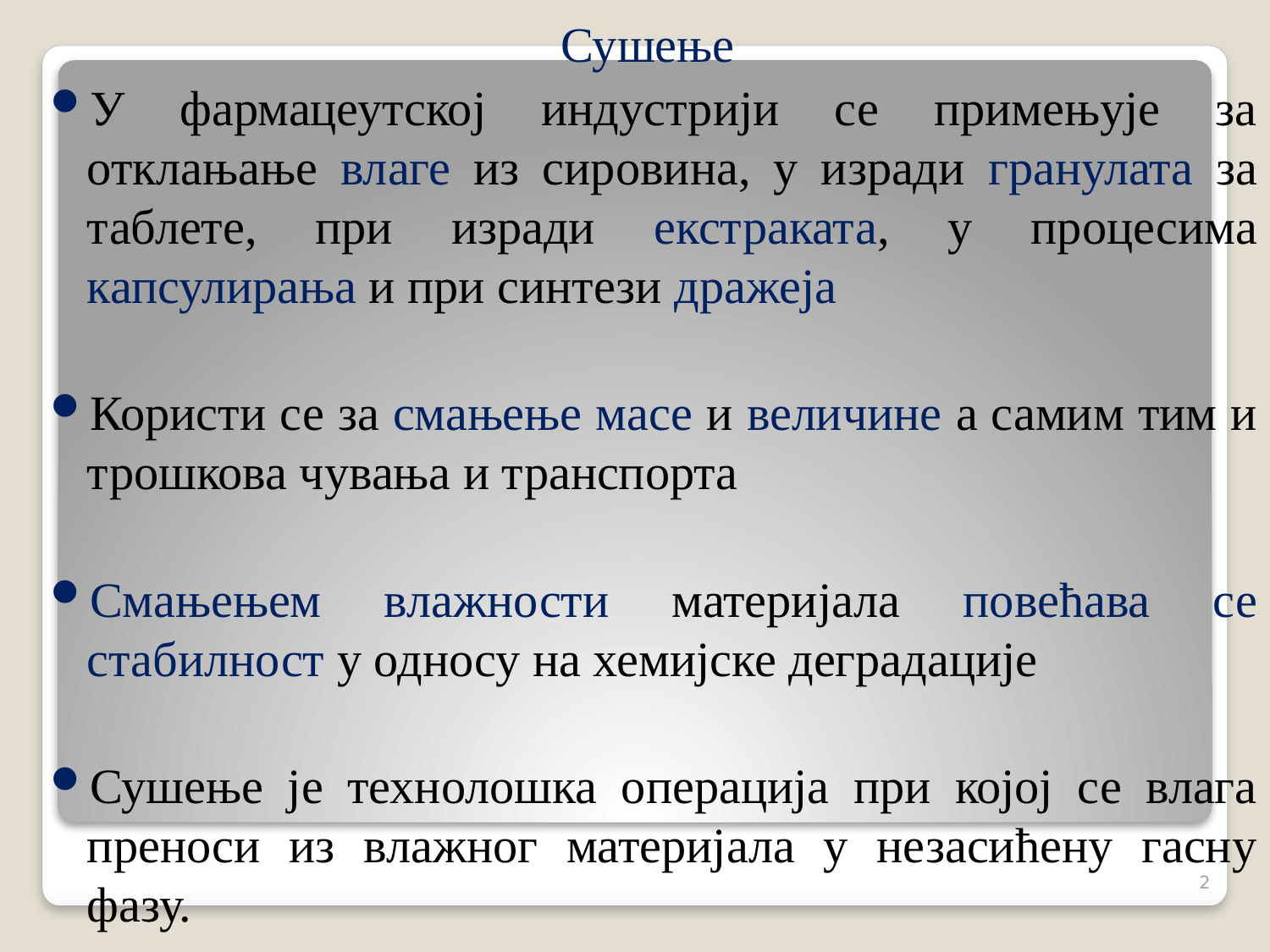

Сушење
У фармацеутској индустрији се примењује за отклањање влаге из сировина, у изради гранулата за таблете, при изради екстраката, у процесима капсулирања и при синтези дражеја

Користи се за смањење масе и величине а самим тим и трошкова чувања и транспорта

Смањењем влажности материјала повећава се стабилност у односу на хемијске деградације

Сушење је технолошка операција при којој се влага преноси из влажног материјала у незасићену гасну фазу.
2